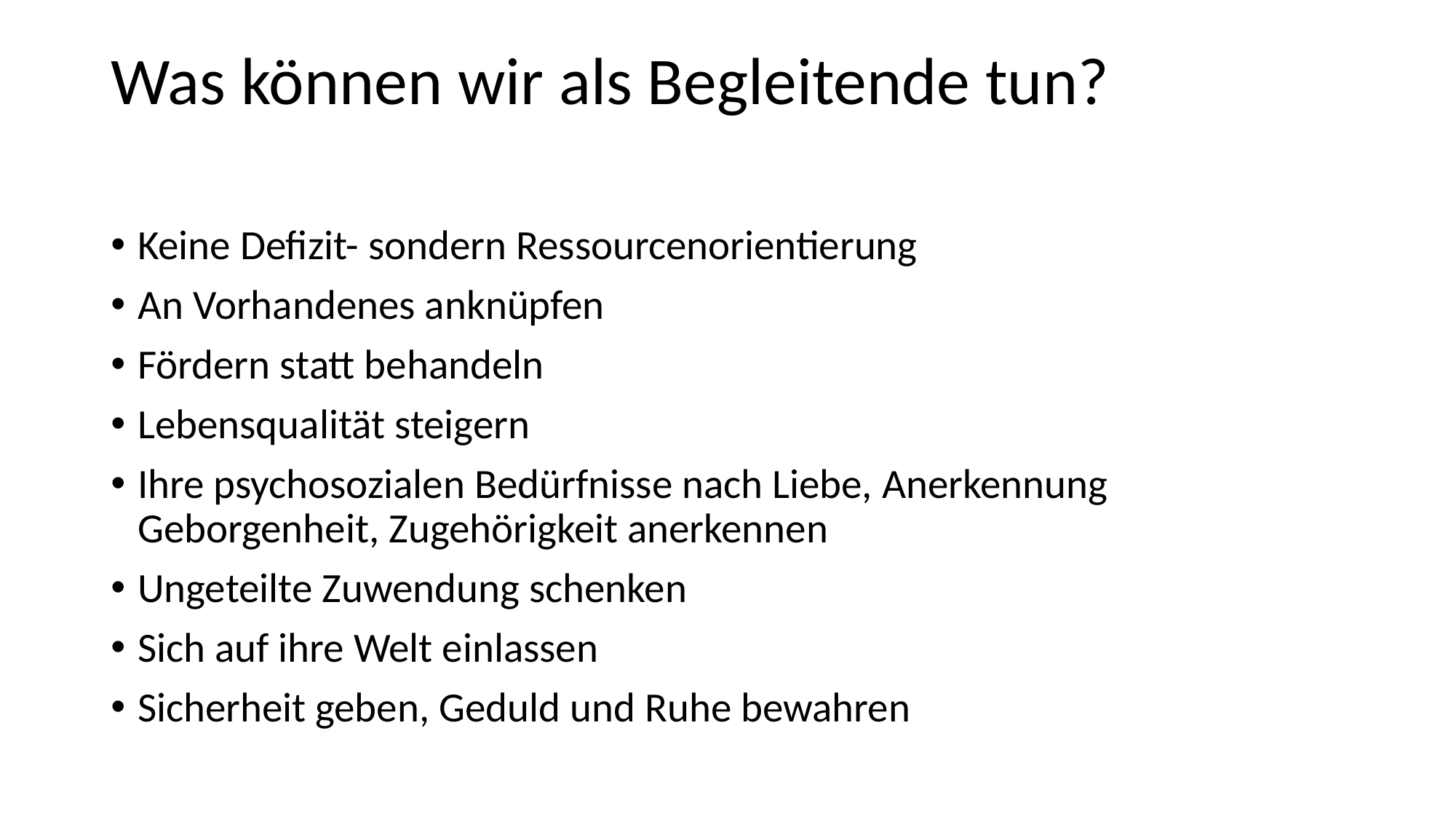

# Was können wir als Begleitende tun?
Keine Defizit- sondern Ressourcenorientierung
An Vorhandenes anknüpfen
Fördern statt behandeln
Lebensqualität steigern
Ihre psychosozialen Bedürfnisse nach Liebe, Anerkennung Geborgenheit, Zugehörigkeit anerkennen
Ungeteilte Zuwendung schenken
Sich auf ihre Welt einlassen
Sicherheit geben, Geduld und Ruhe bewahren